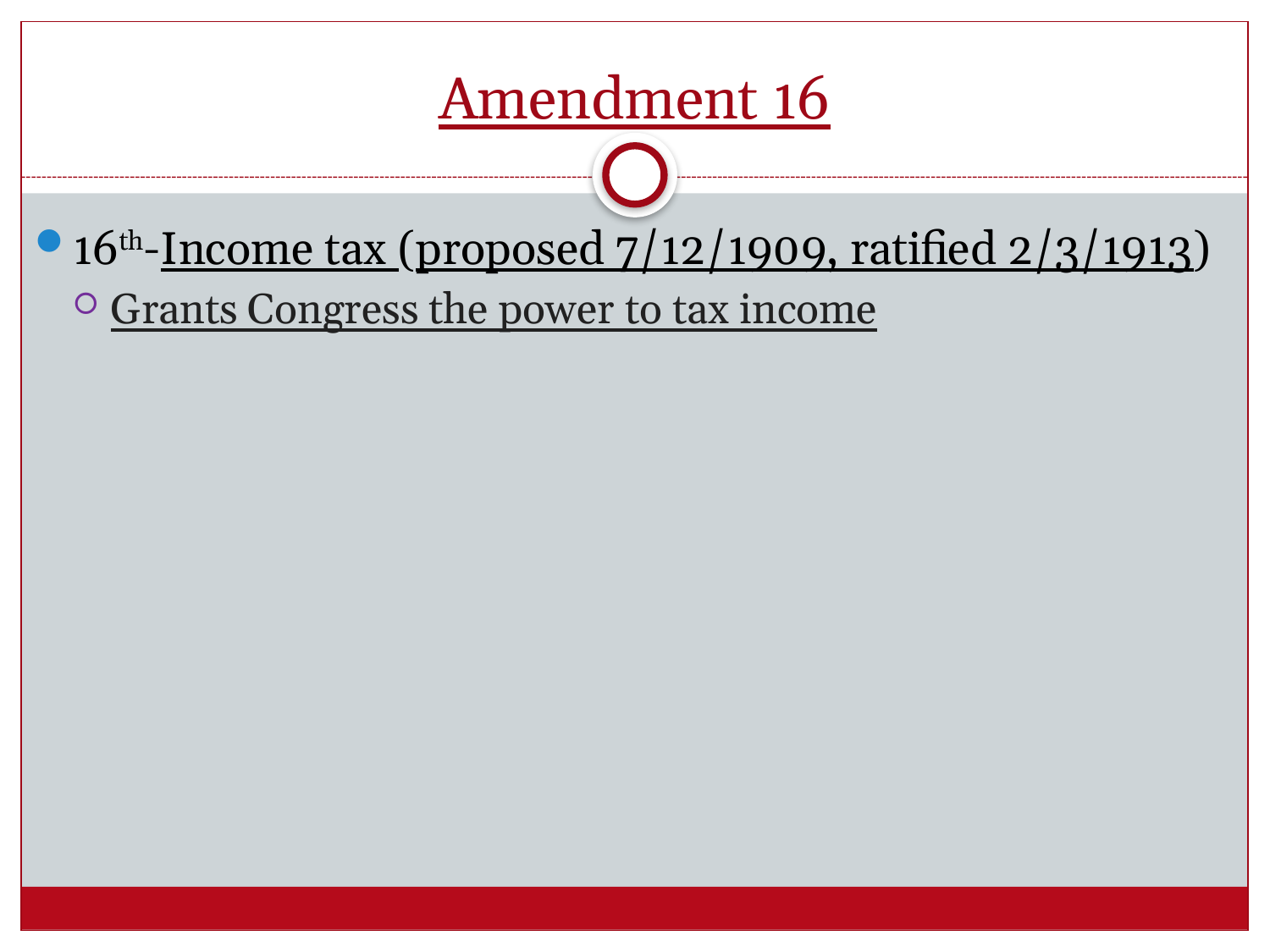

# Amendment 16
16th-Income tax (proposed 7/12/1909, ratified 2/3/1913)
Grants Congress the power to tax income